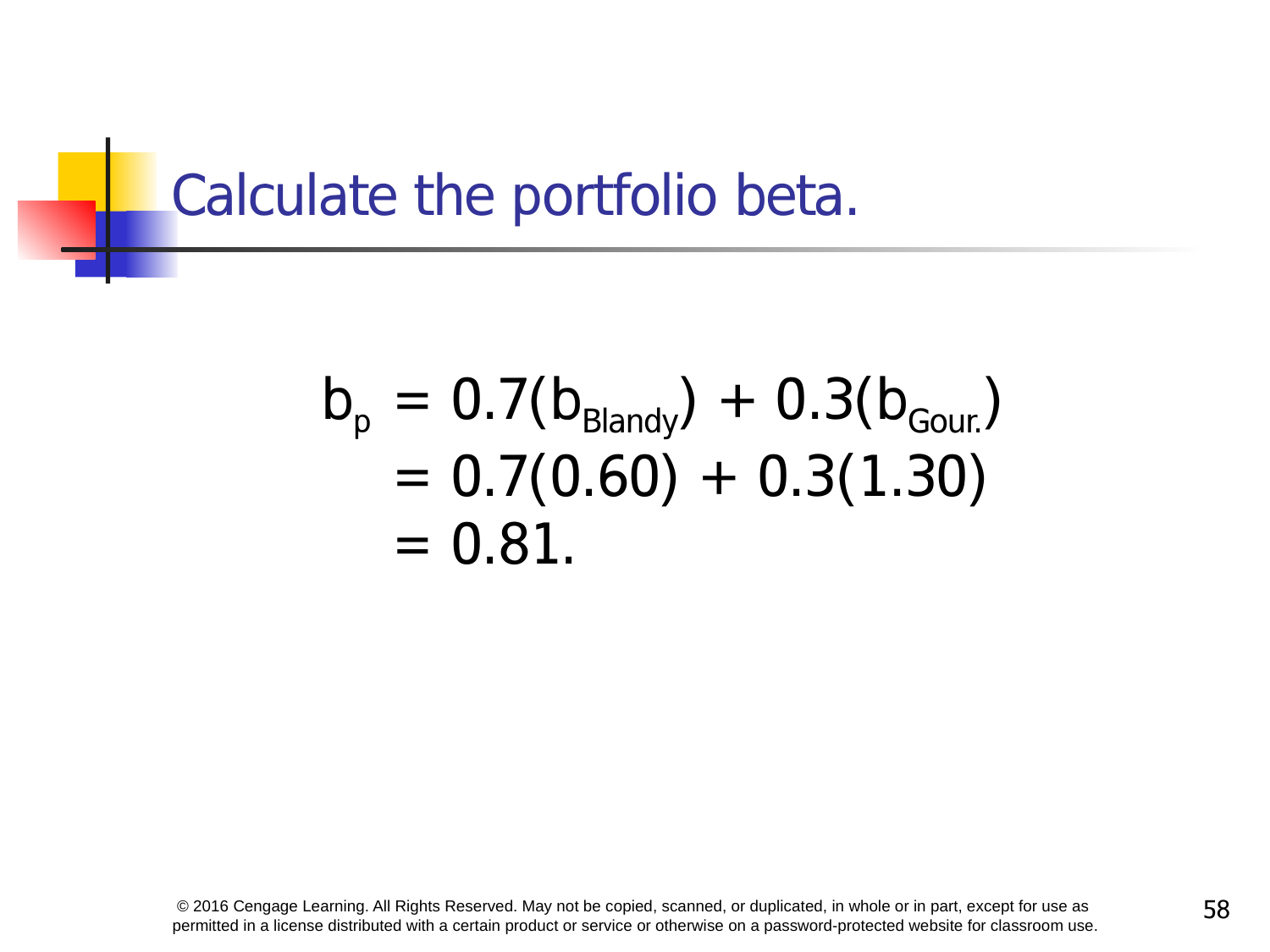

Calculate the portfolio beta.
bp	= 0.7(bBlandy) + 0.3(bGour.)
	= 0.7(0.60) + 0.3(1.30)
	= 0.81.
58